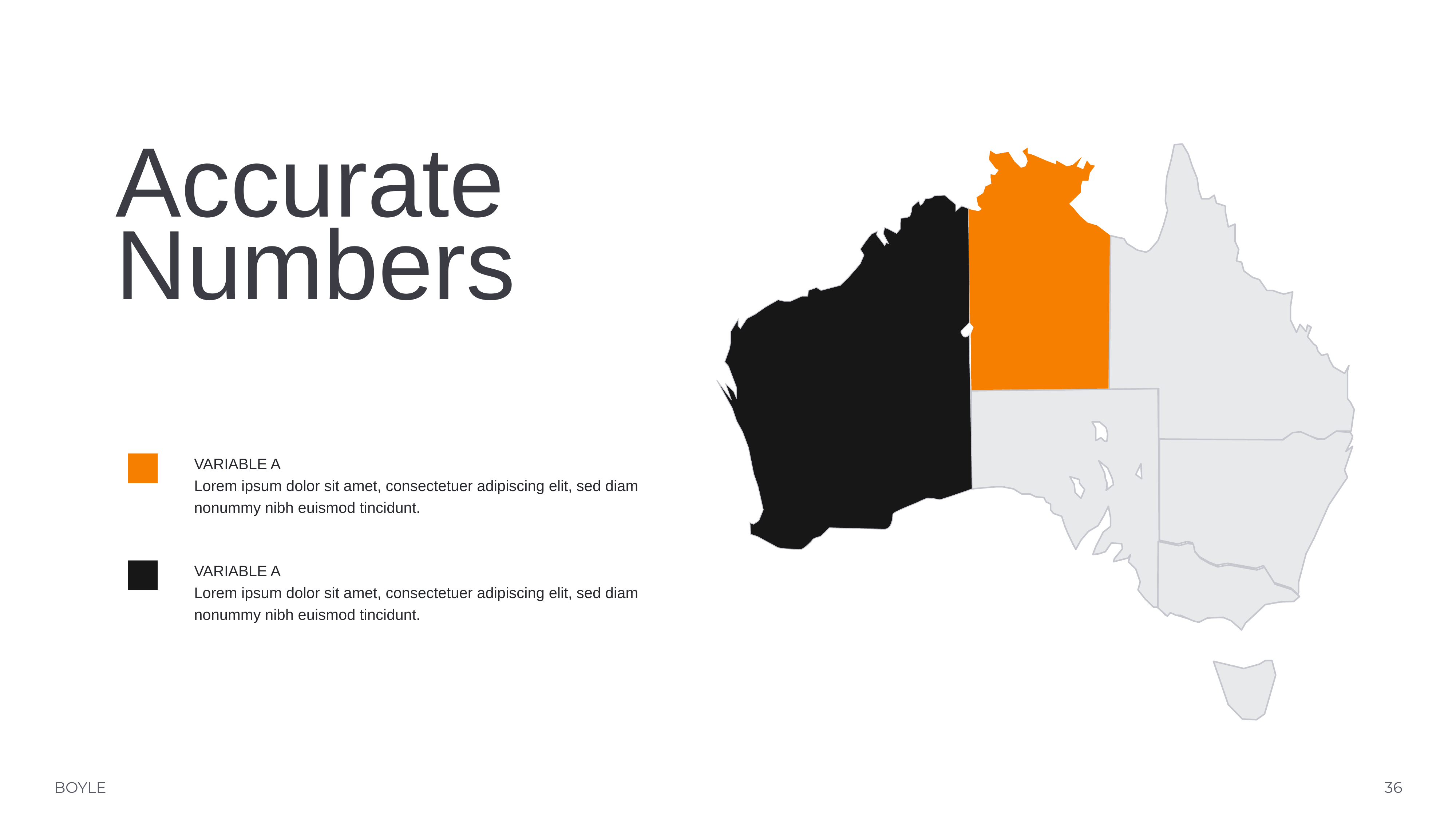

Accurate
Numbers

VARIABLE A
Lorem ipsum dolor sit amet, consectetuer adipiscing elit, sed diam nonummy nibh euismod tincidunt.

VARIABLE A
Lorem ipsum dolor sit amet, consectetuer adipiscing elit, sed diam nonummy nibh euismod tincidunt.

BOYLE
36